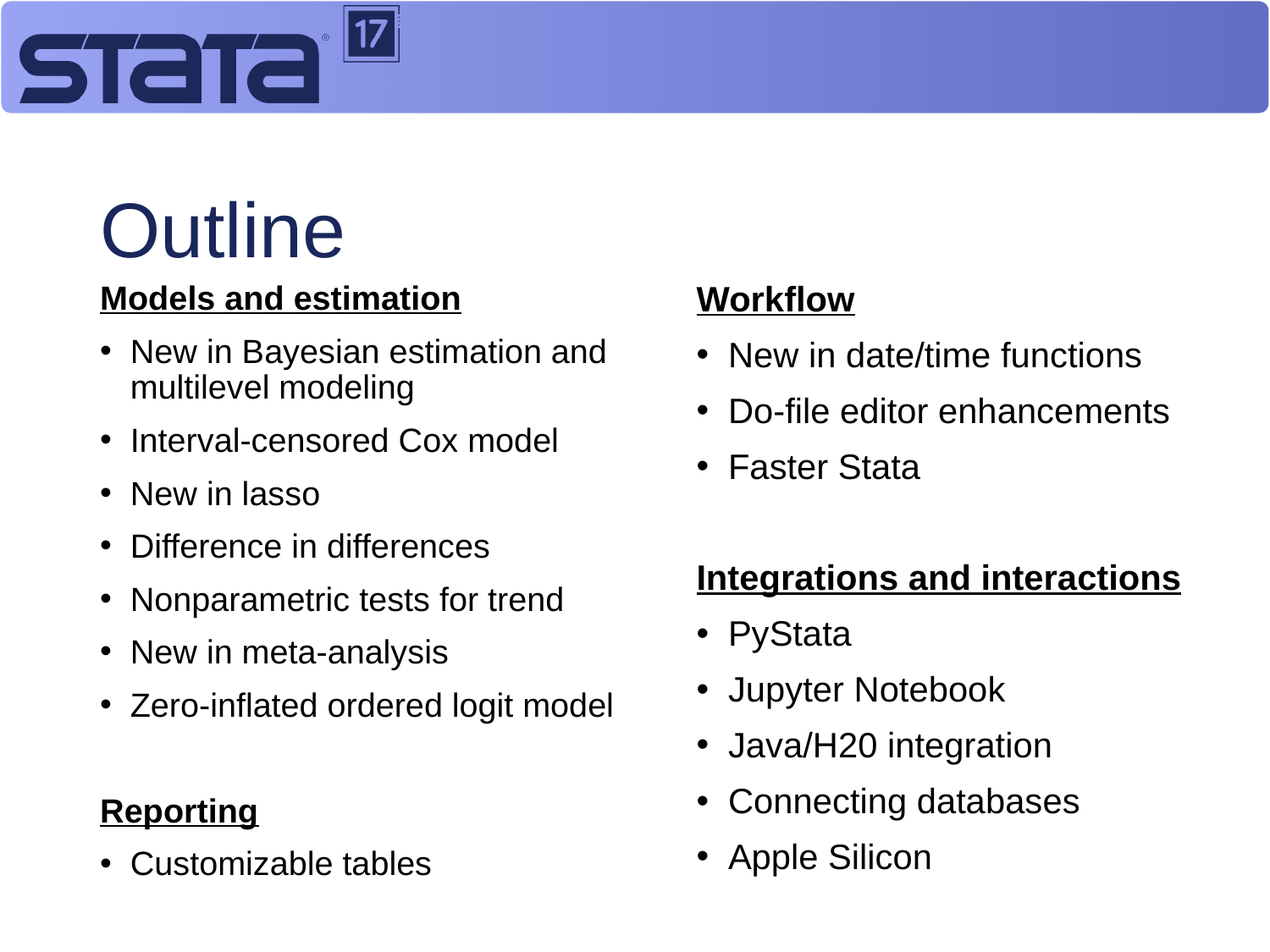

# Outline
Models and estimation
New in Bayesian estimation and multilevel modeling
Interval-censored Cox model
New in lasso
Difference in differences
Nonparametric tests for trend
New in meta-analysis
Zero-inflated ordered logit model

Reporting
Customizable tables
Workflow
New in date/time functions
Do-file editor enhancements
Faster Stata

Integrations and interactions
PyStata
Jupyter Notebook
Java/H20 integration
Connecting databases
Apple Silicon